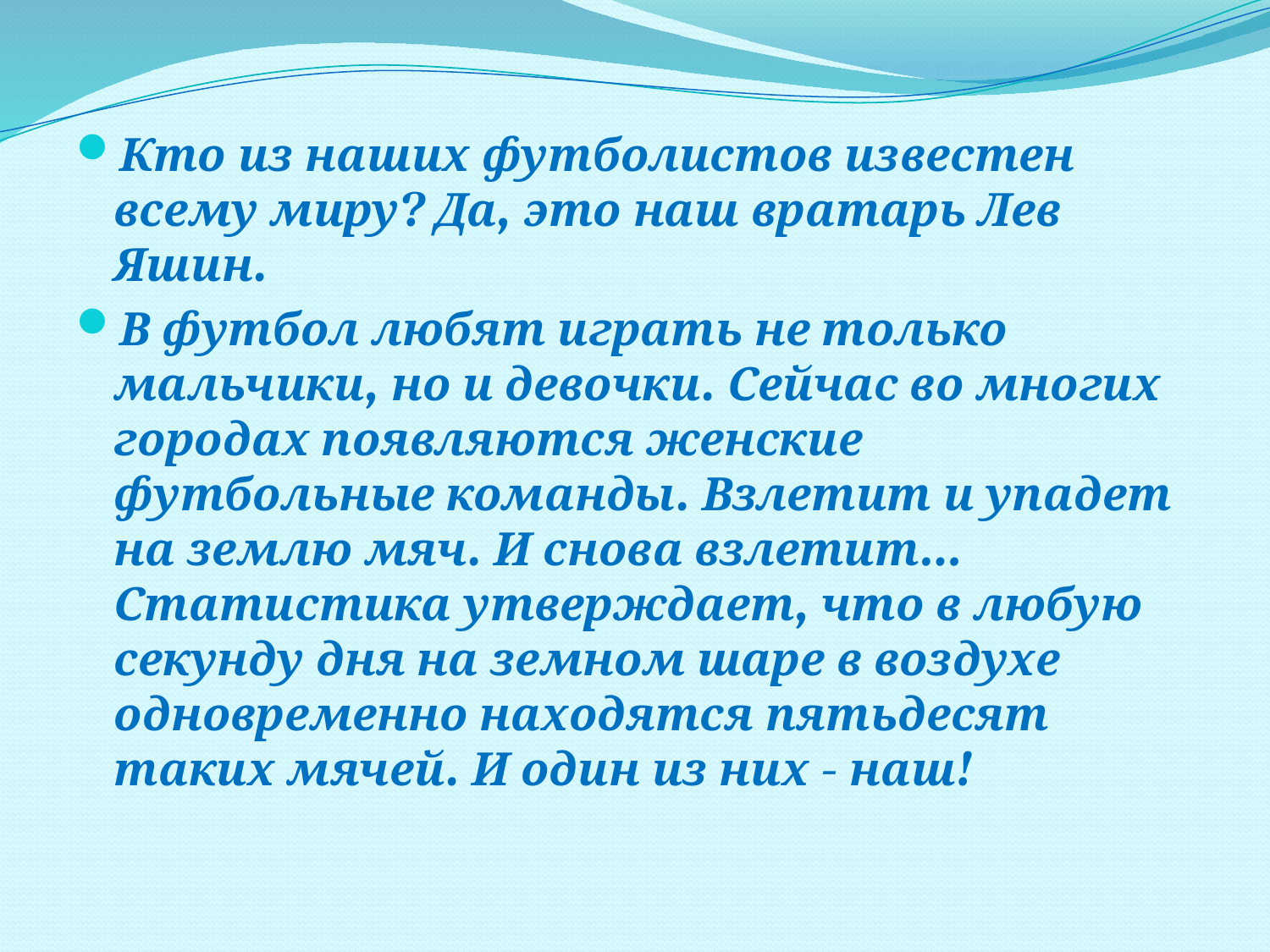

#
Кто из наших футболистов известен всему миру? Да, это наш вратарь Лев Яшин.
В футбол любят играть не только мальчики, но и девочки. Сейчас во многих городах появляются женские футбольные команды. Взлетит и упадет на землю мяч. И снова взлетит…Статистика утверждает, что в любую секунду дня на земном шаре в воздухе одновременно находятся пятьдесят таких мячей. И один из них - наш!